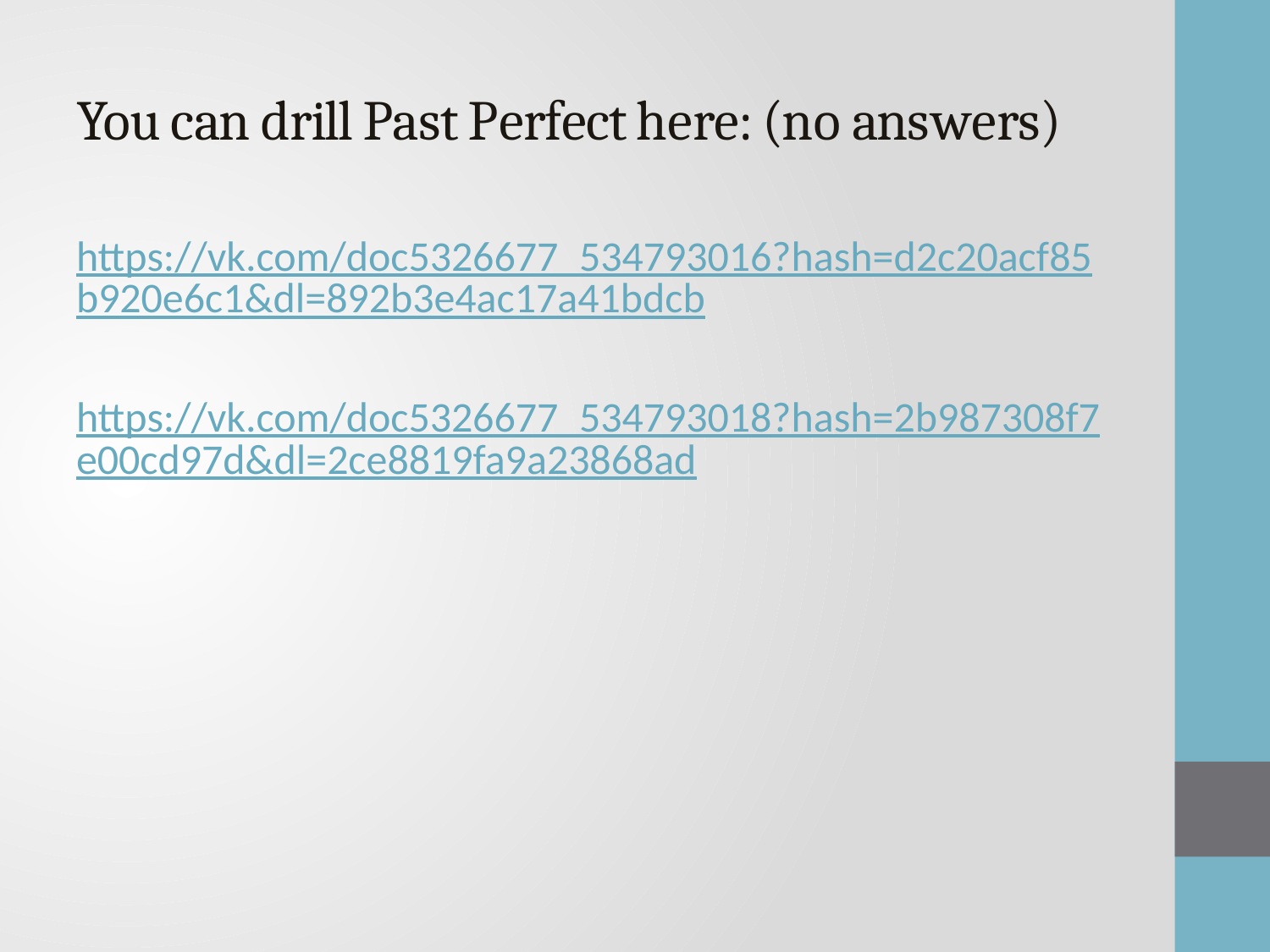

# You can drill Past Perfect here: (no answers)
https://vk.com/doc5326677_534793016?hash=d2c20acf85b920e6c1&dl=892b3e4ac17a41bdcb

https://vk.com/doc5326677_534793018?hash=2b987308f7e00cd97d&dl=2ce8819fa9a23868ad